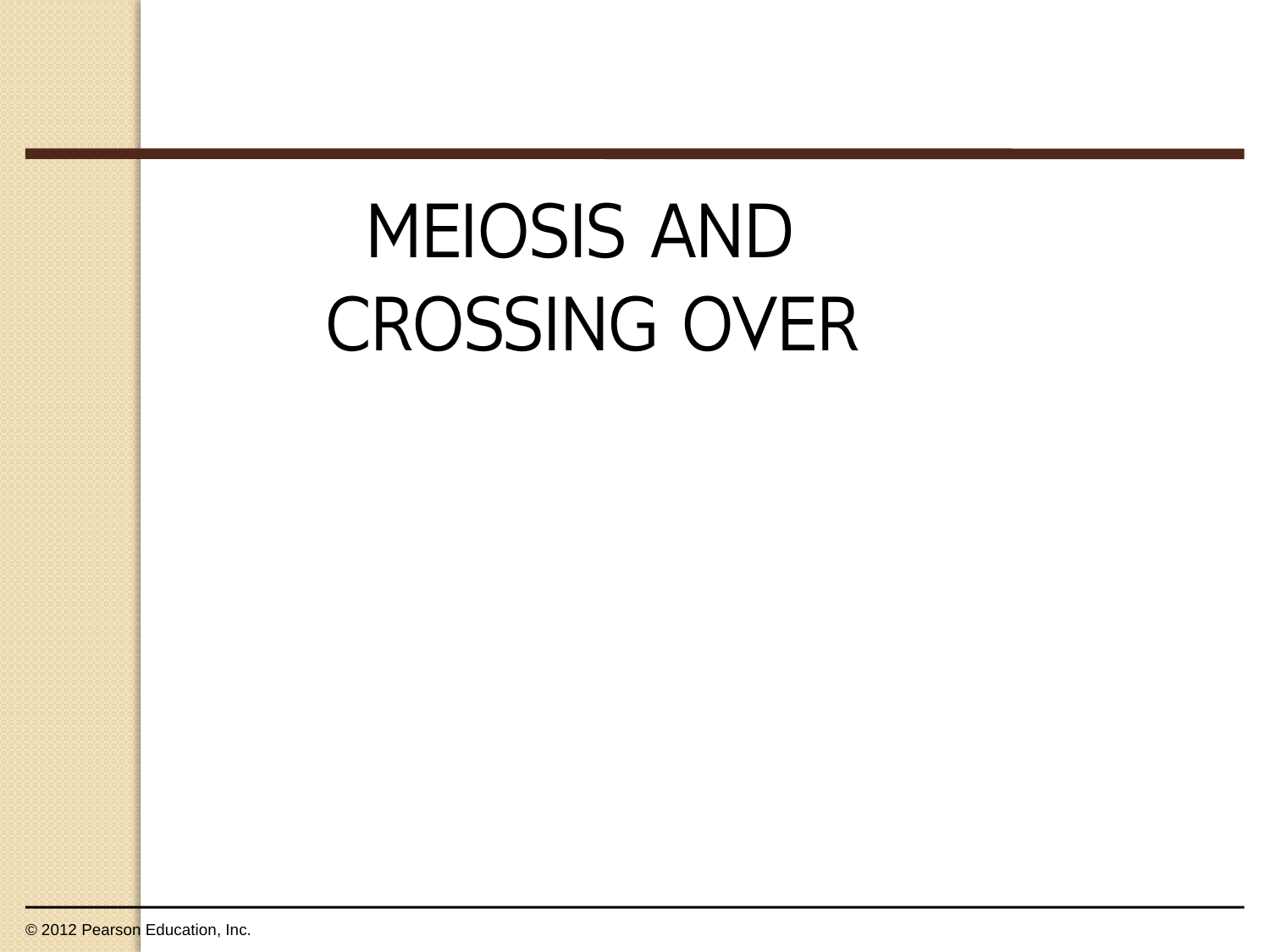

MEIOSIS AND
CROSSING OVER

© 2012 Pearson Education, Inc.